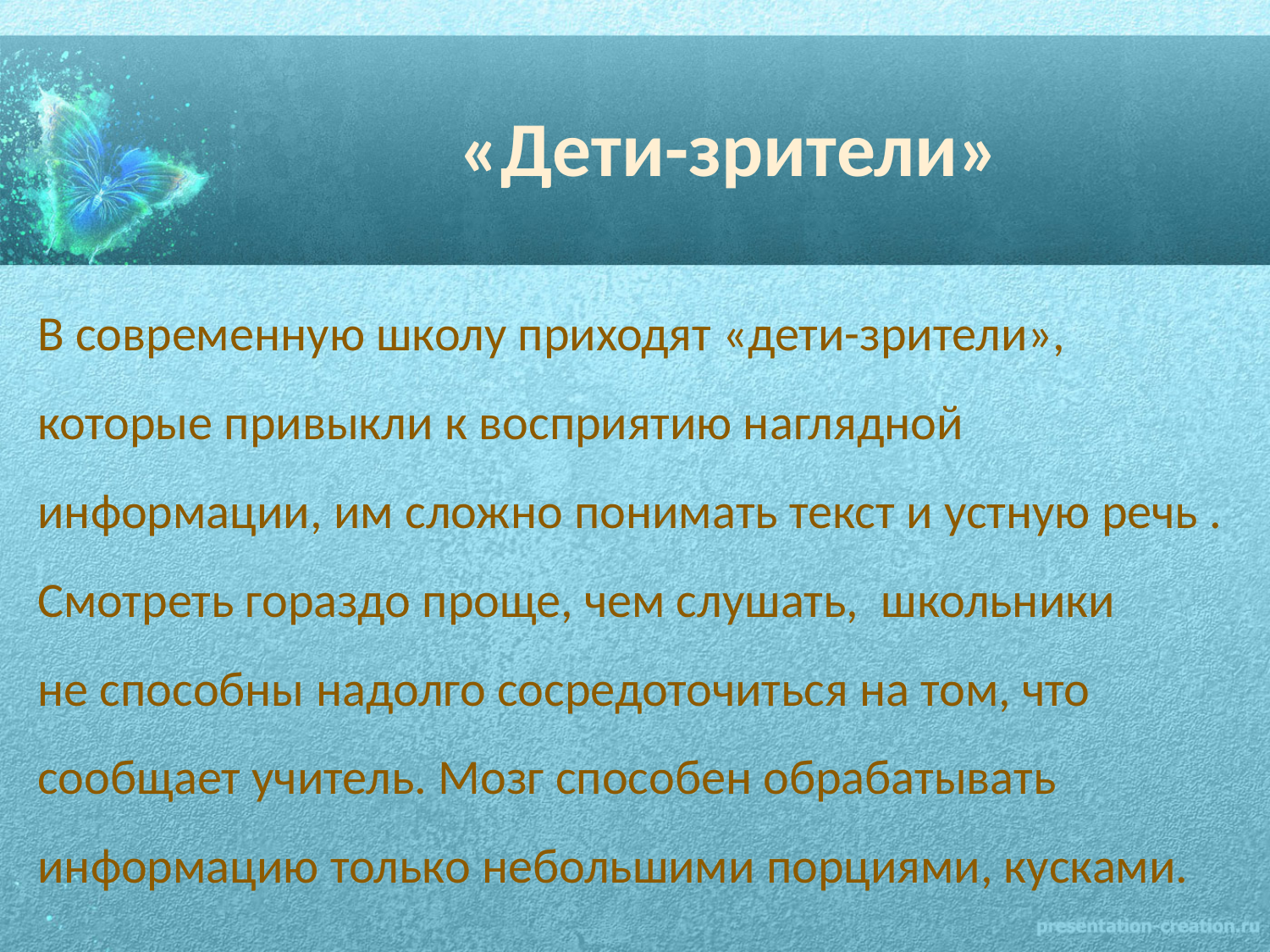

# «Дети-зрители»
В современную школу приходят «дети-зрители», которые привыкли к восприятию наглядной информации, им сложно понимать текст и устную речь . Смотреть гораздо проще, чем слушать,  школьники
не способны надолго сосредоточиться на том, что сообщает учитель. Мозг способен обрабатывать информацию только небольшими порциями, кусками.